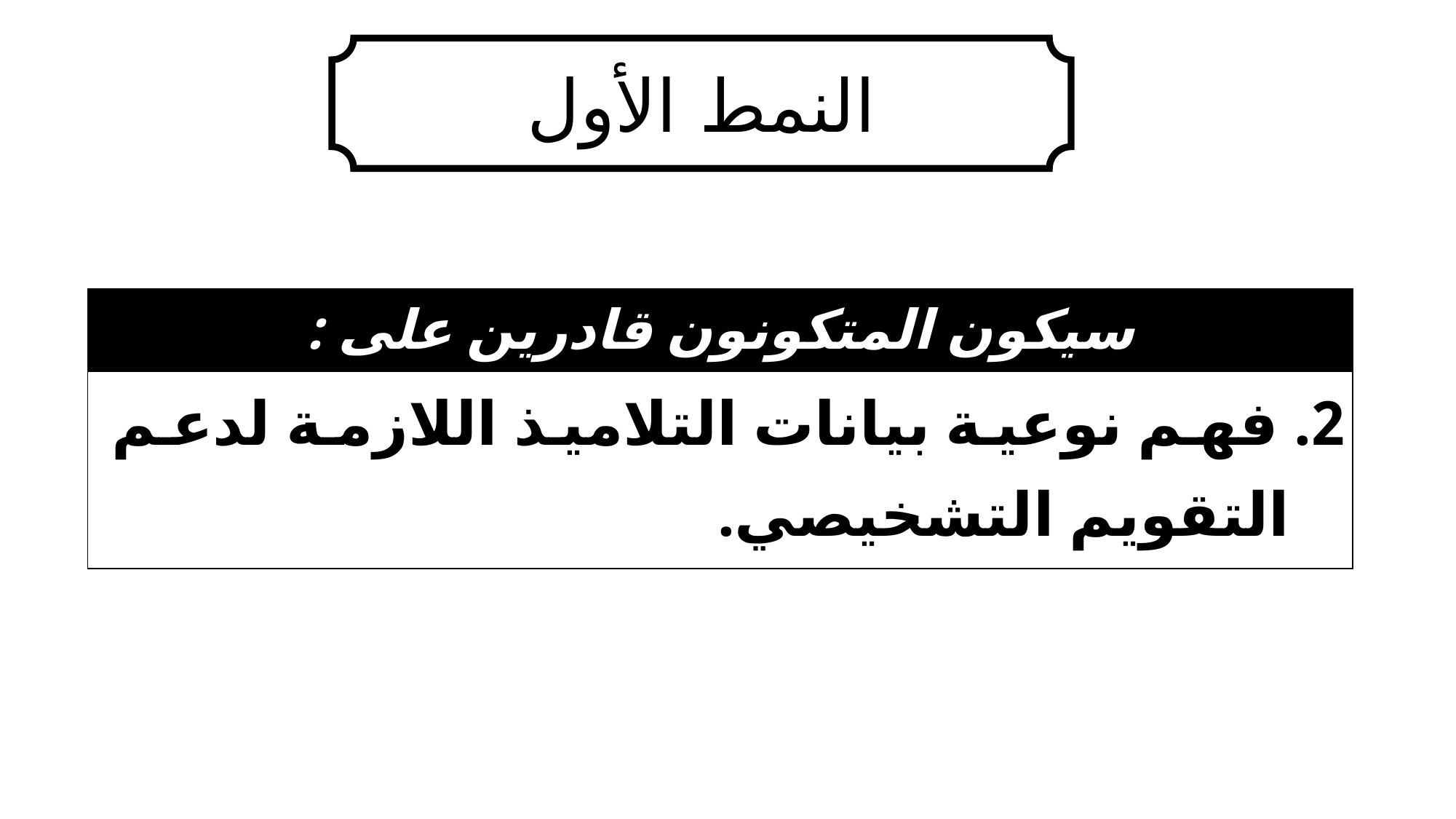

النمط الأول
| سيكون المتكونون قادرين على : |
| --- |
| 2. فهم نوعية بيانات التلاميذ اللازمة لدعم التقويم التشخيصي. |